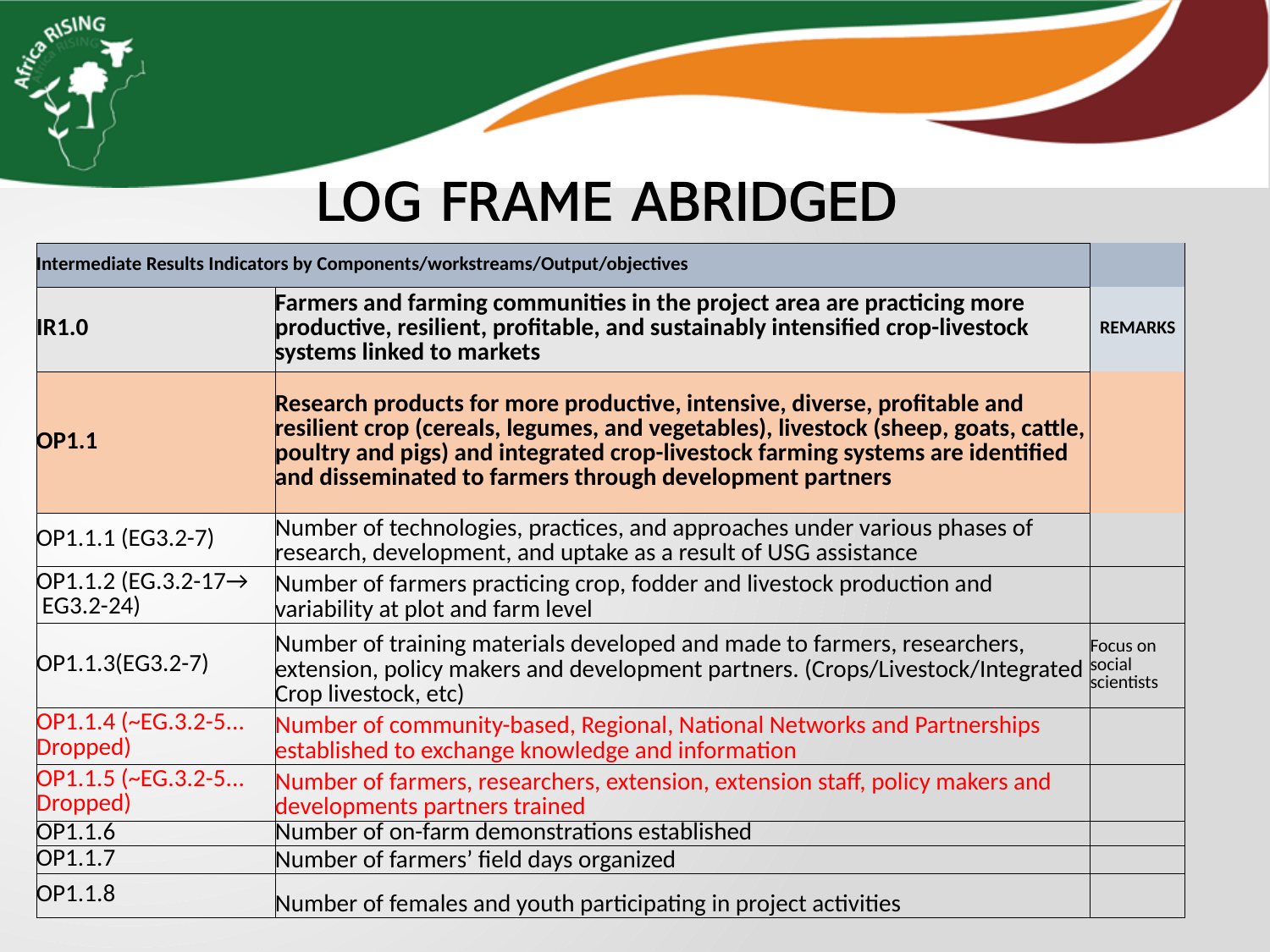

LOG FRAME ABRIDGED

| Intermediate Results Indicators by Components/workstreams/Output/objectives |  |  |
| --- | --- | --- |
| IR1.0 | Farmers and farming communities in the project area are practicing more productive, resilient, profitable, and sustainably intensified crop-livestock systems linked to markets | REMARKS |
| OP1.1 | Research products for more productive, intensive, diverse, profitable and resilient crop (cereals, legumes, and vegetables), livestock (sheep, goats, cattle, poultry and pigs) and integrated crop-livestock farming systems are identified and disseminated to farmers through development partners |  |
| OP1.1.1 (EG3.2-7) | Number of technologies, practices, and approaches under various phases of research, development, and uptake as a result of USG assistance |  |
| OP1.1.2 (EG.3.2-17→ EG3.2-24) | Number of farmers practicing crop, fodder and livestock production and variability at plot and farm level |  |
| OP1.1.3(EG3.2-7) | Number of training materials developed and made to farmers, researchers, extension, policy makers and development partners. (Crops/Livestock/Integrated Crop livestock, etc) | Focus on social scientists |
| OP1.1.4 (~EG.3.2-5... Dropped) | Number of community-based, Regional, National Networks and Partnerships established to exchange knowledge and information |  |
| OP1.1.5 (~EG.3.2-5... Dropped) | Number of farmers, researchers, extension, extension staff, policy makers and developments partners trained |  |
| OP1.1.6 | Number of on-farm demonstrations established |  |
| OP1.1.7 | Number of farmers’ field days organized |  |
| OP1.1.8 | Number of females and youth participating in project activities |  |